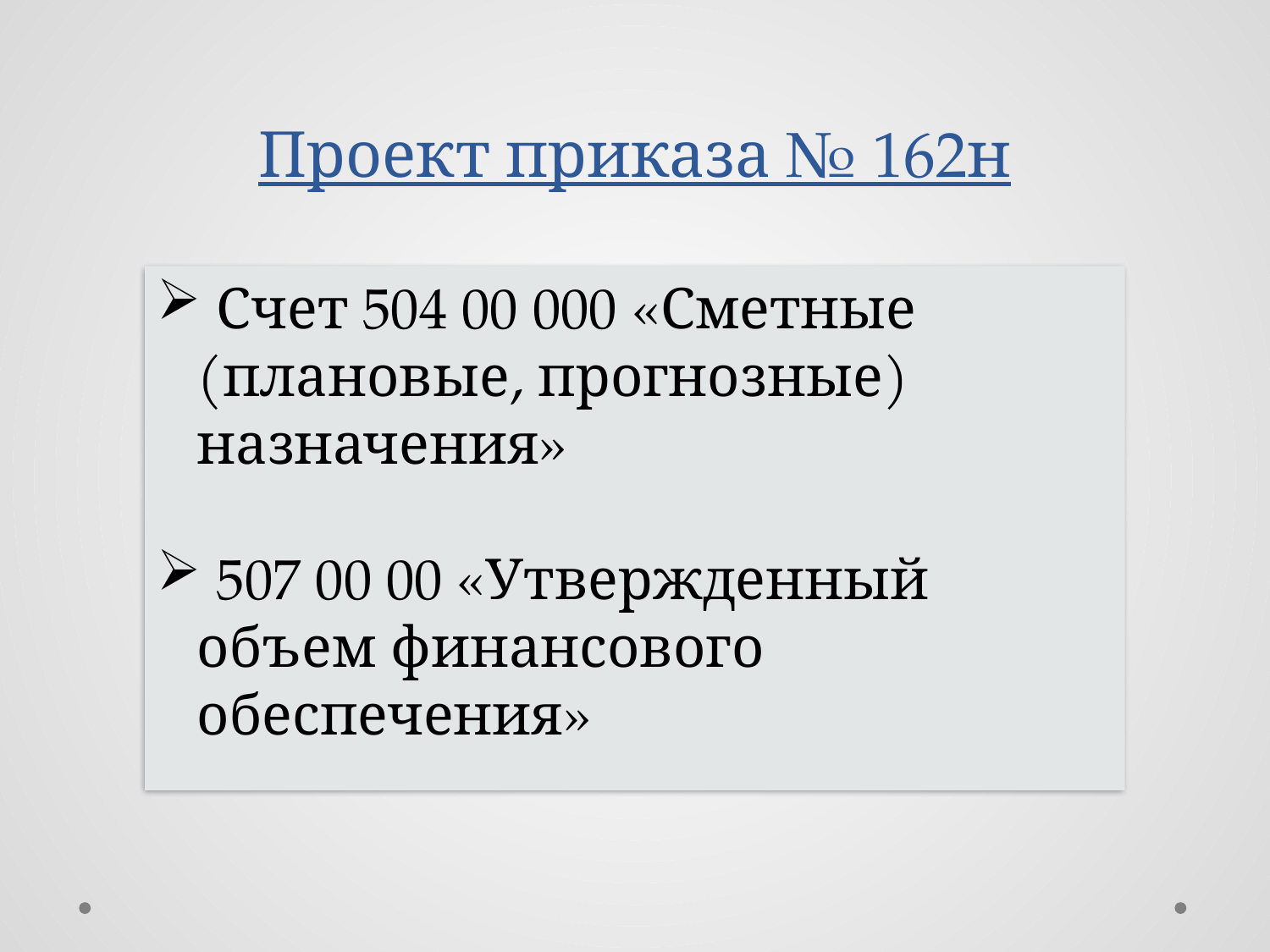

# Проект приказа № 162н
 Счет 504 00 000 «Сметные (плановые, прогнозные) назначения»

 507 00 00 «Утвержденный объем финансового обеспечения»